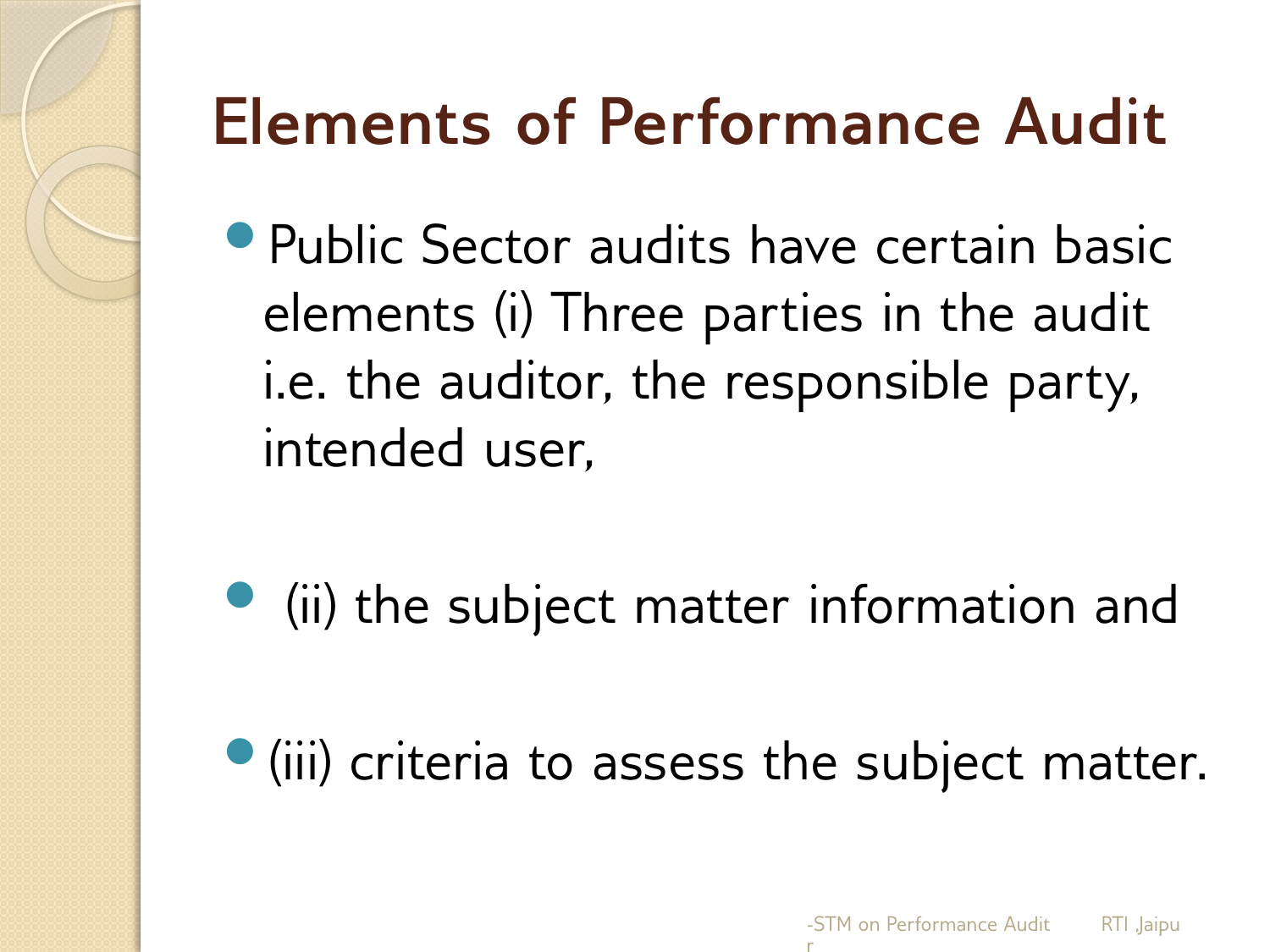

# Elements of Performance Audit
Public Sector audits have certain basic elements (i) Three parties in the audit i.e. the auditor, the responsible party, intended user,

 (ii) the subject matter information and

(iii) criteria to assess the subject matter.
-STM on Performance Audit        RTI ,Jaipur